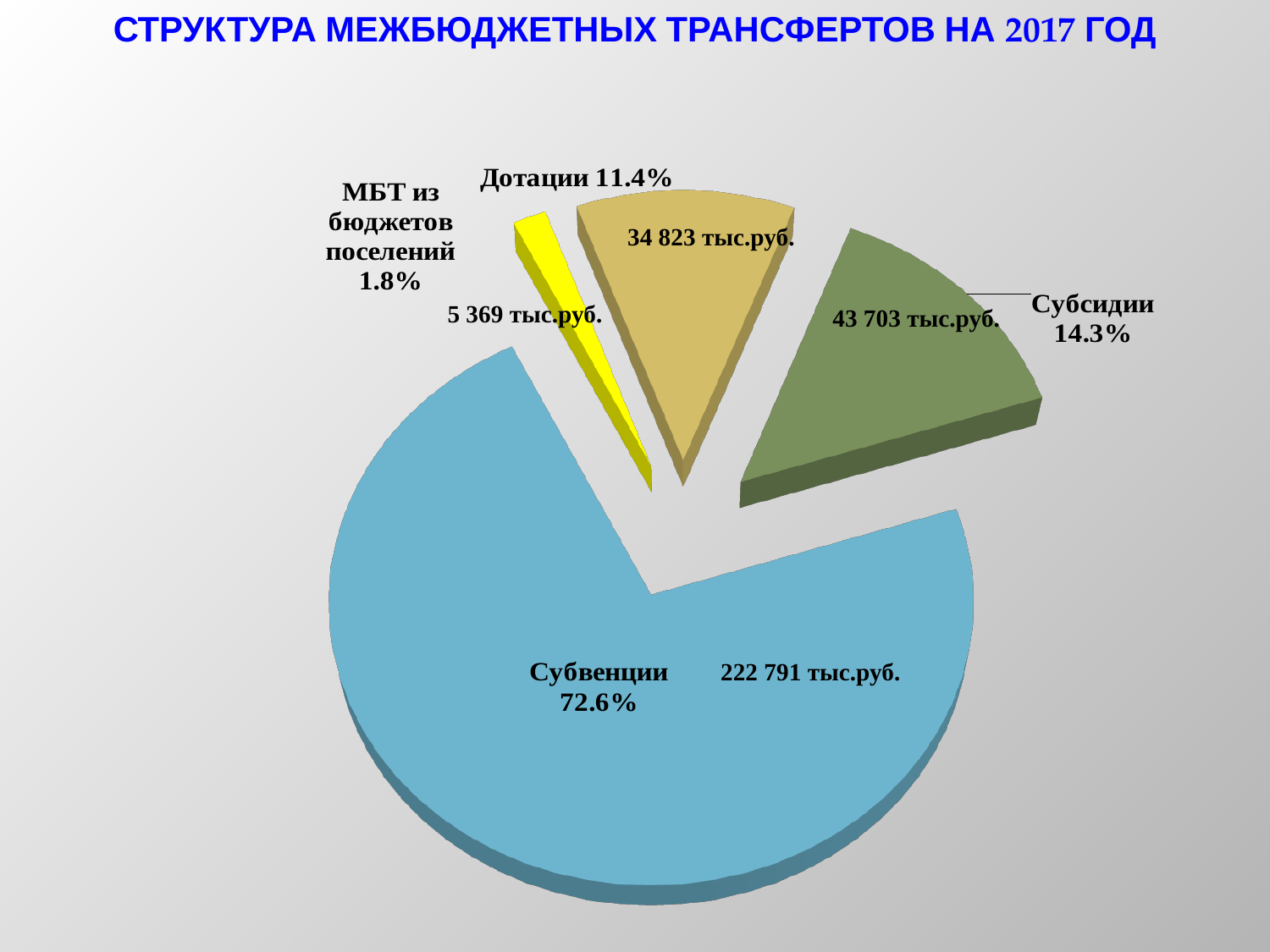

СТРУКТУРА МЕЖБЮДЖЕТНЫХ ТРАНСФЕРТОВ НА 2017 ГОД

[unsupported chart]

34 823 тыс.руб.
5 369 тыс.руб.
43 703 тыс.руб.
222 791 тыс.руб.